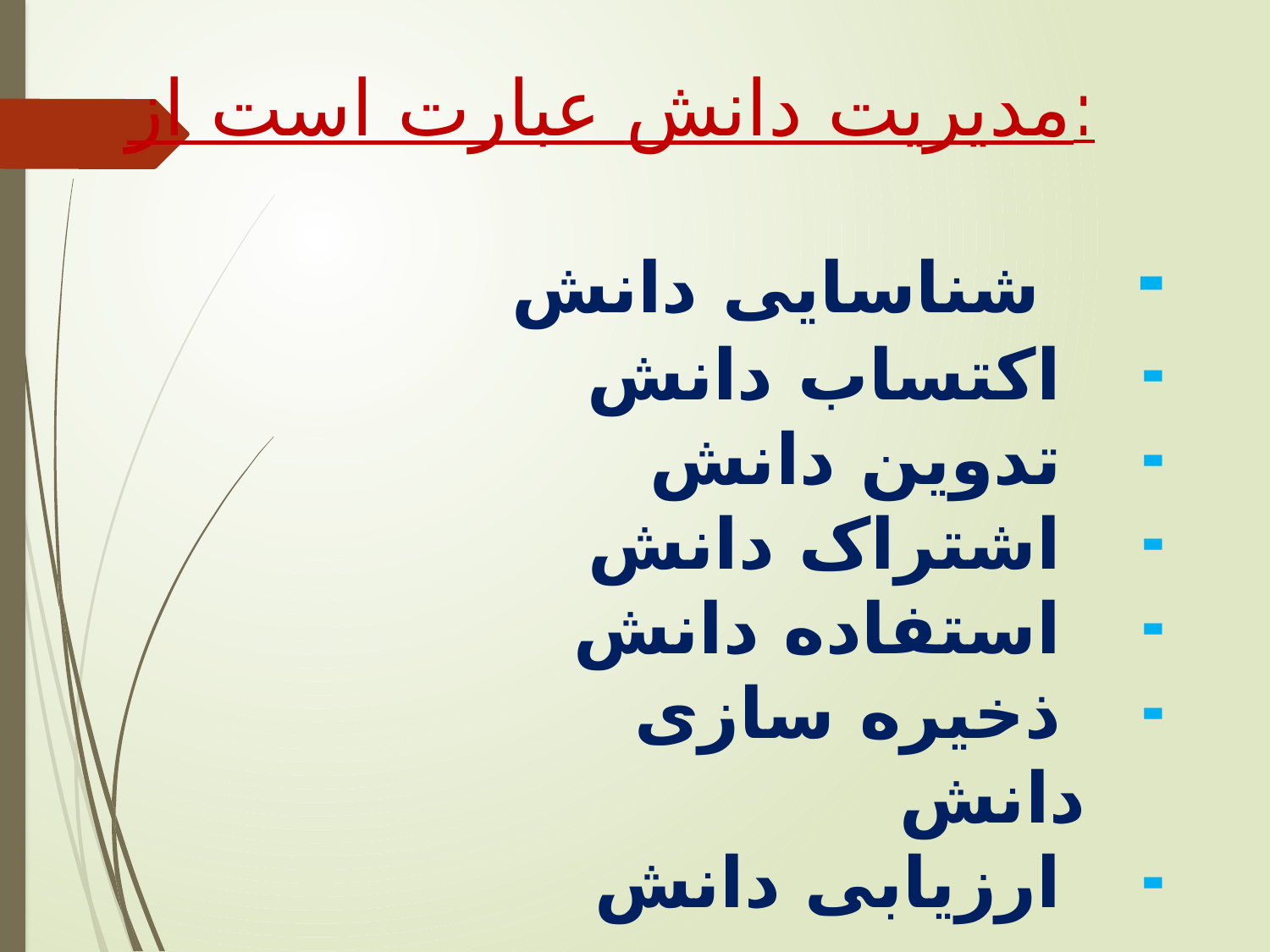

مدیریت دانش عبارت است از:
 شناسایی دانش
 اکتساب دانش
 تدوین دانش
 اشتراک دانش
 استفاده دانش
 ذخیره سازی دانش
 ارزیابی دانش